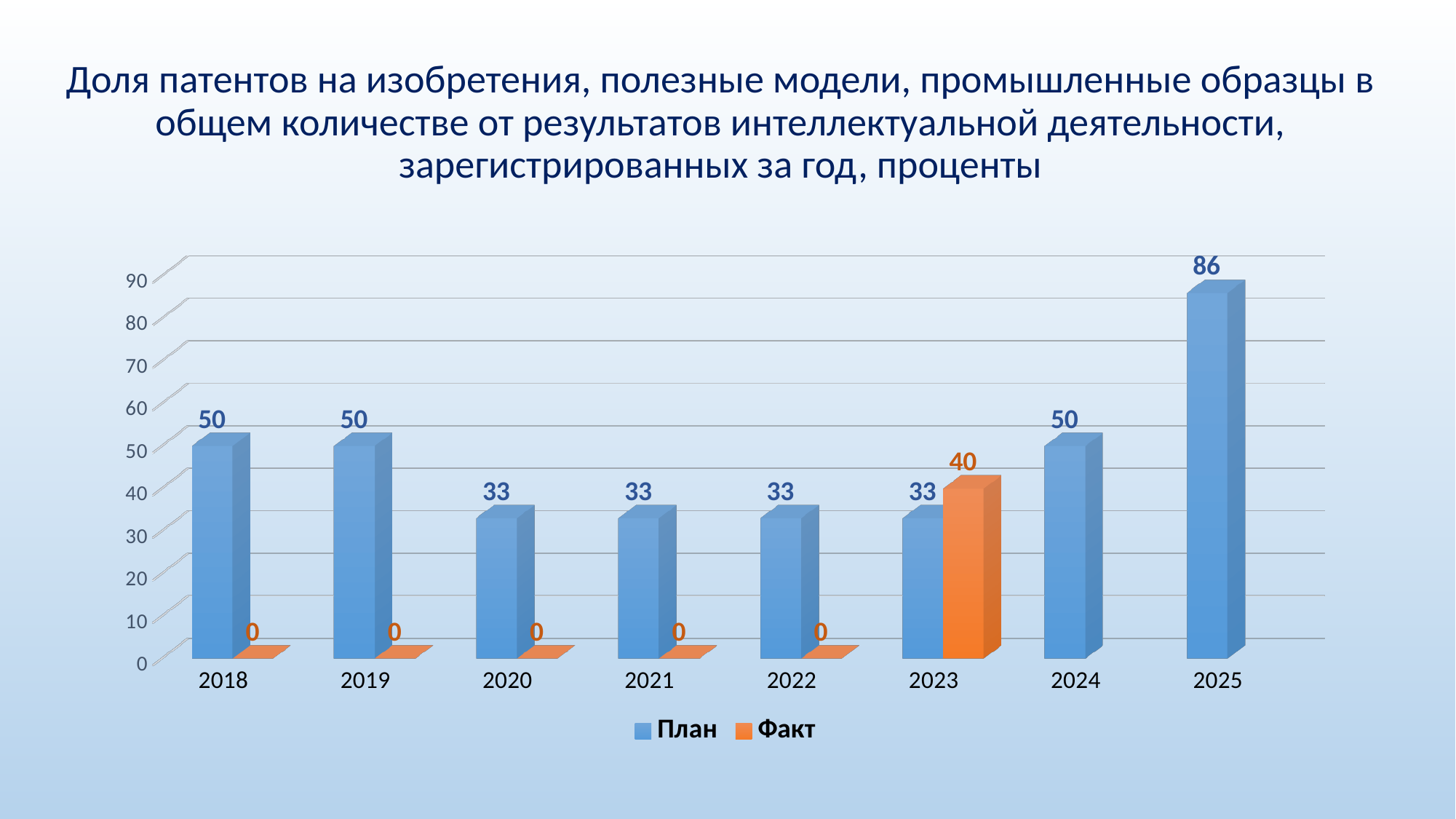

# Доля патентов на изобретения, полезные модели, промышленные образцы в общем количестве от результатов интеллектуальной деятельности, зарегистрированных за год, проценты

[unsupported chart]